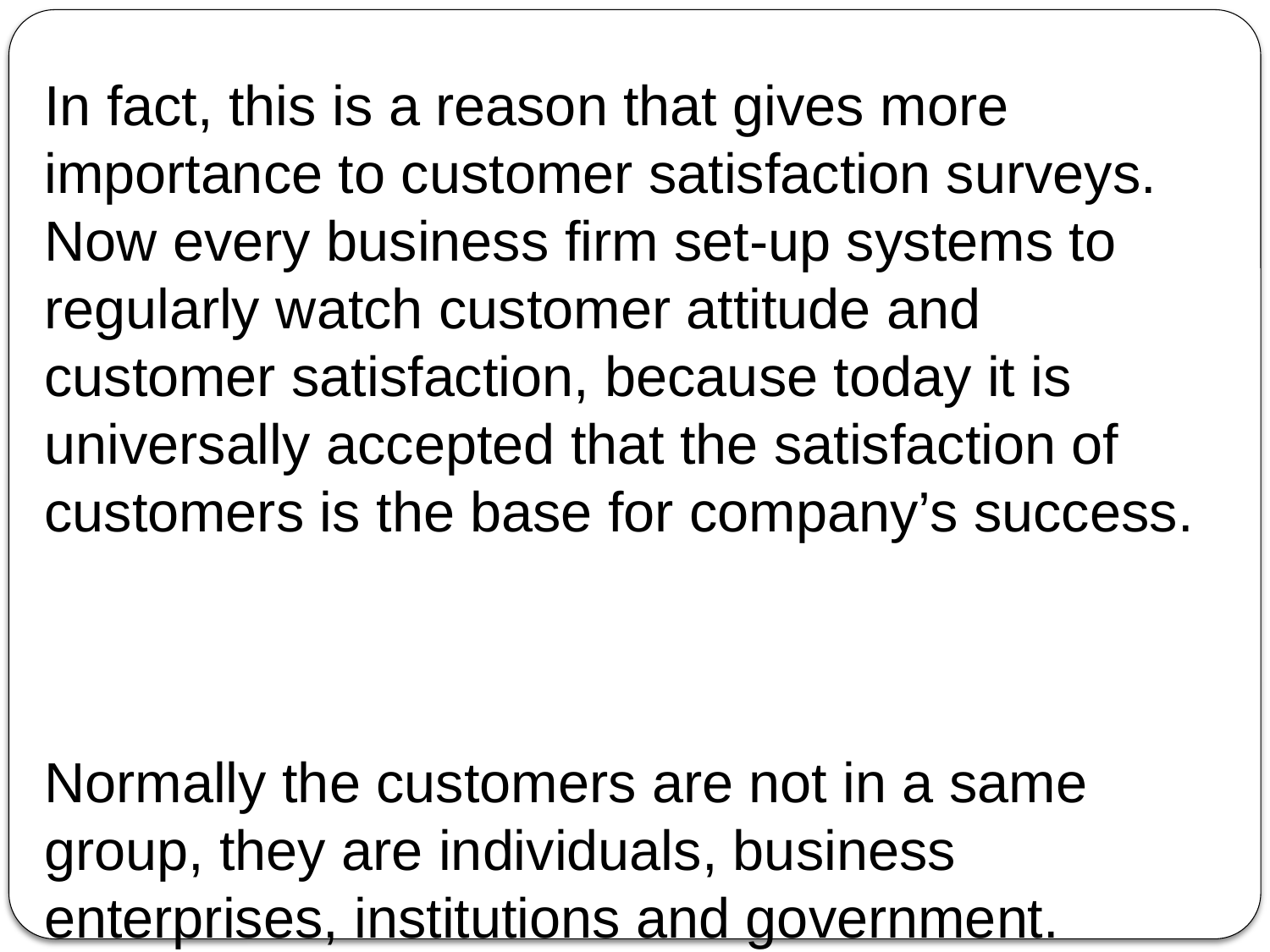

In fact, this is a reason that gives more importance to customer satisfaction surveys. Now every business firm set-up systems to regularly watch customer attitude and customer satisfaction, because today it is universally accepted that the satisfaction of customers is the base for company’s success.

Normally the customers are not in a same group, they are individuals, business enterprises, institutions and government.